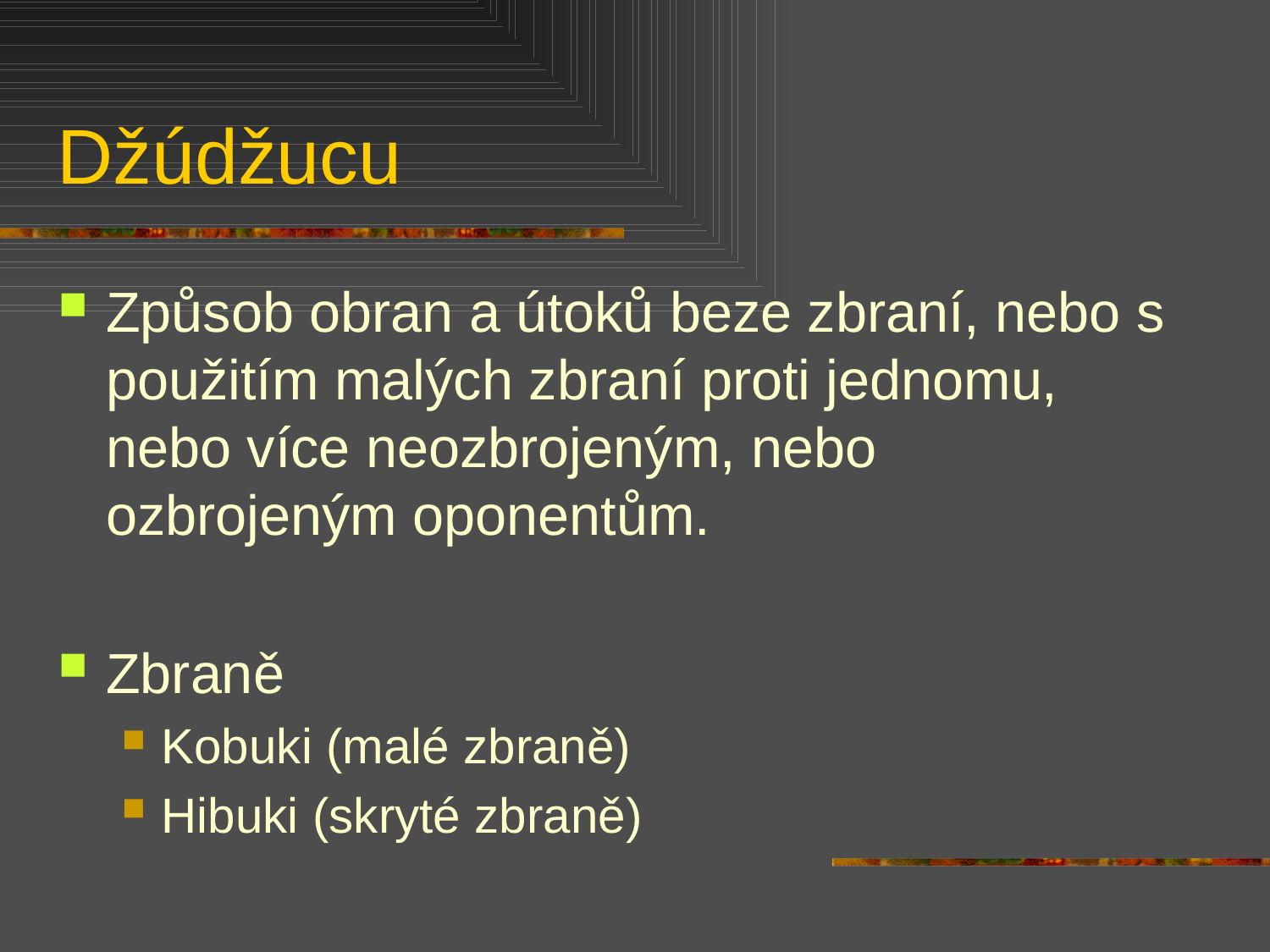

# Džúdžucu
Způsob obran a útoků beze zbraní, nebo s použitím malých zbraní proti jednomu, nebo více neozbrojeným, nebo ozbrojeným oponentům.

Zbraně
Kobuki (malé zbraně)
Hibuki (skryté zbraně)